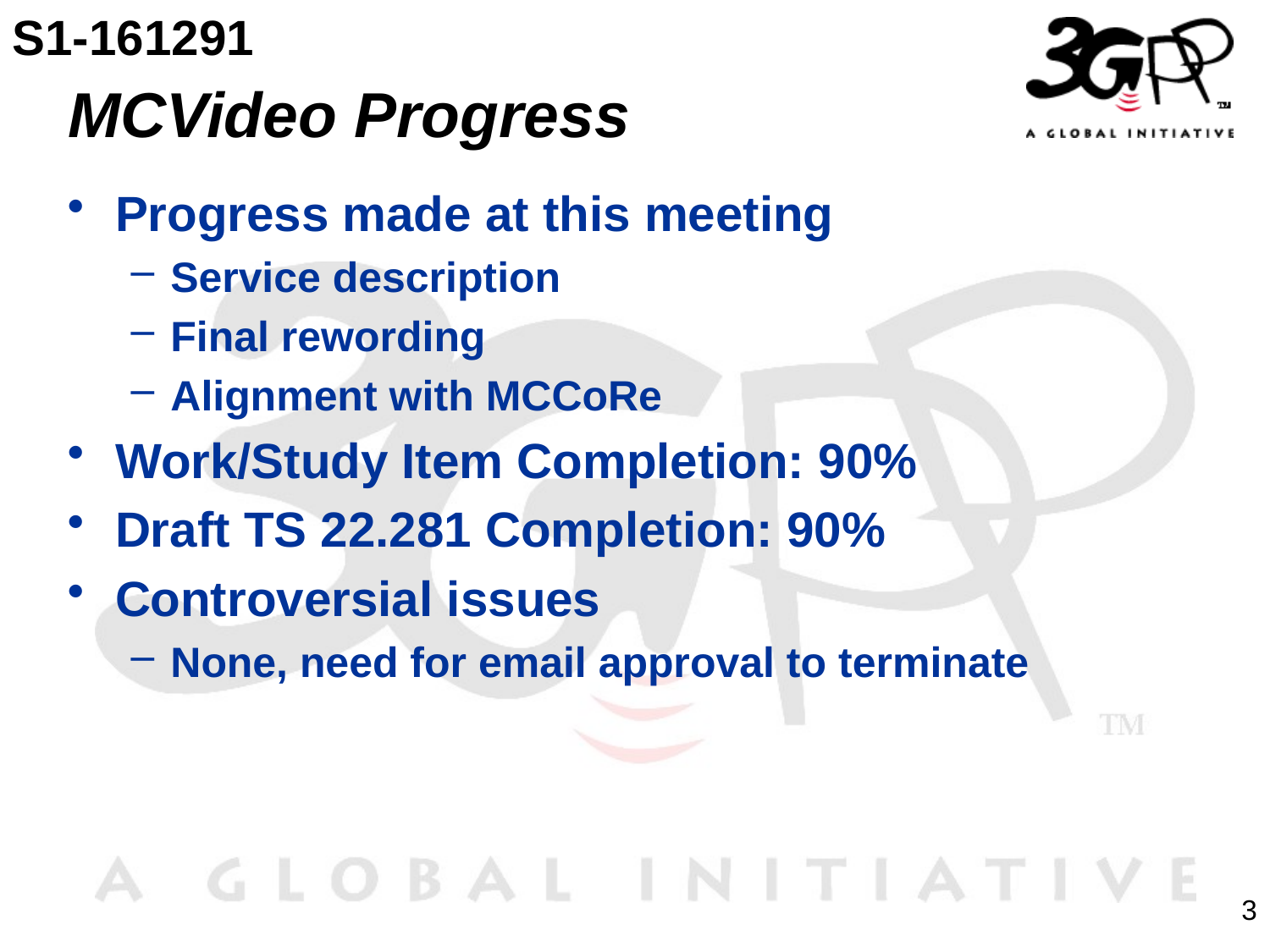

S1-161291
# MCVideo Progress
Progress made at this meeting
Service description
Final rewording
Alignment with MCCoRe
Work/Study Item Completion: 90%
Draft TS 22.281 Completion: 90%
Controversial issues
None, need for email approval to terminate
3